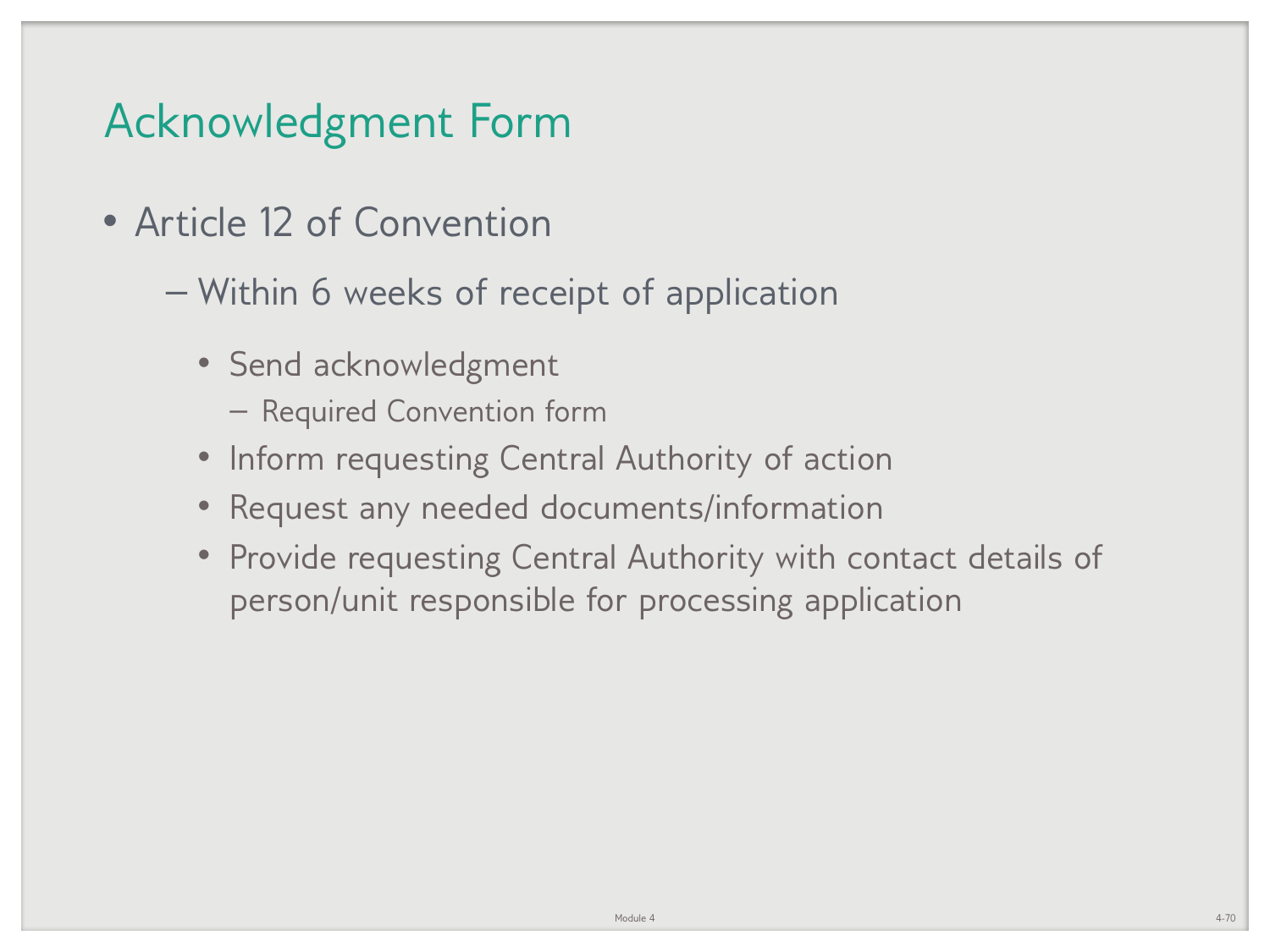

# Acknowledgment Form
Article 12 of Convention
Within 6 weeks of receipt of application
Send acknowledgment
Required Convention form
Inform requesting Central Authority of action
Request any needed documents/information
Provide requesting Central Authority with contact details of person/unit responsible for processing application

Module 4
4-70